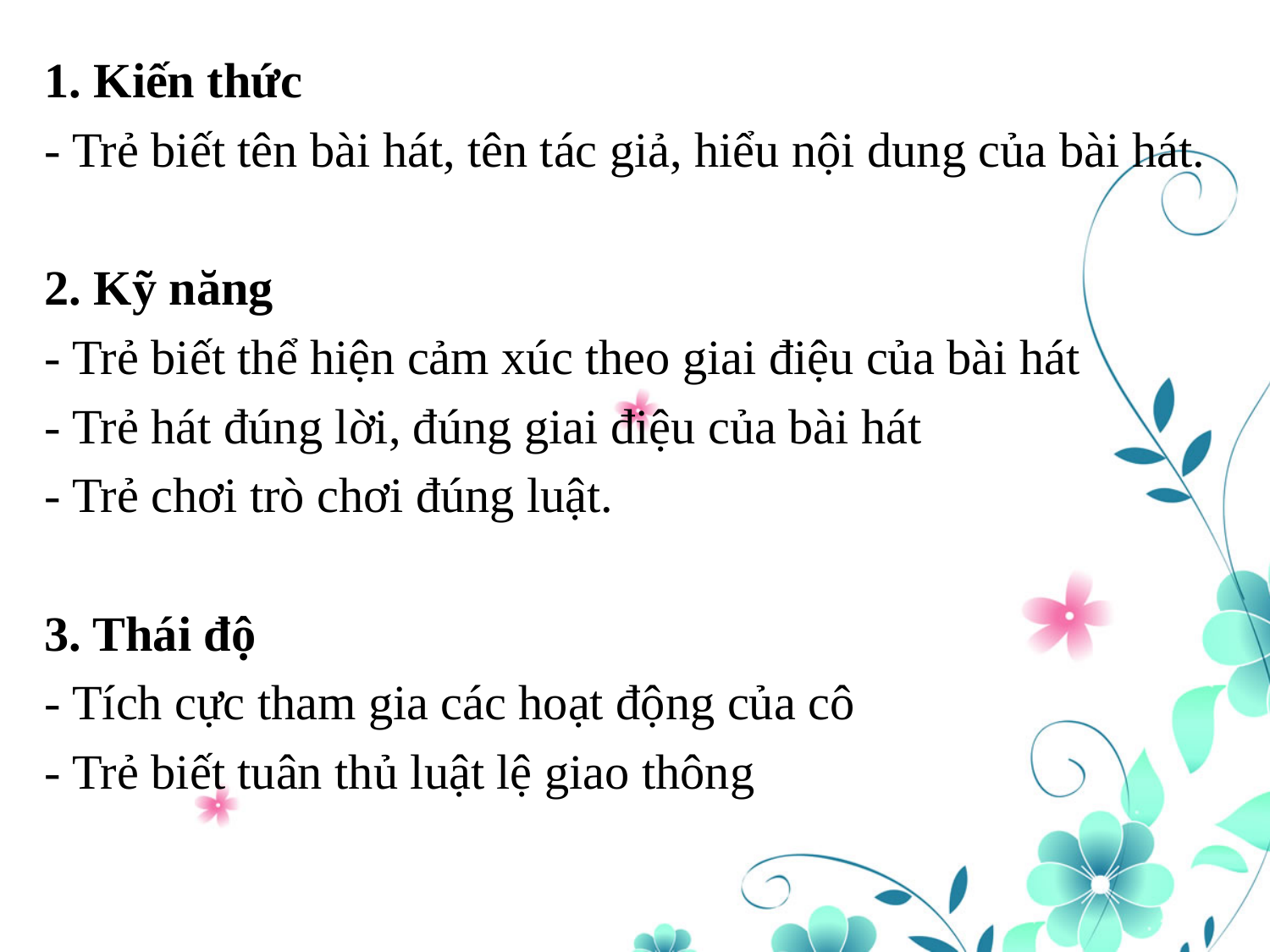

1. Kiến thức
- Trẻ biết tên bài hát, tên tác giả, hiểu nội dung của bài hát.

2. Kỹ năng
- Trẻ biết thể hiện cảm xúc theo giai điệu của bài hát
- Trẻ hát đúng lời, đúng giai điệu của bài hát
- Trẻ chơi trò chơi đúng luật.

3. Thái độ
- Tích cực tham gia các hoạt động của cô
- Trẻ biết tuân thủ luật lệ giao thông